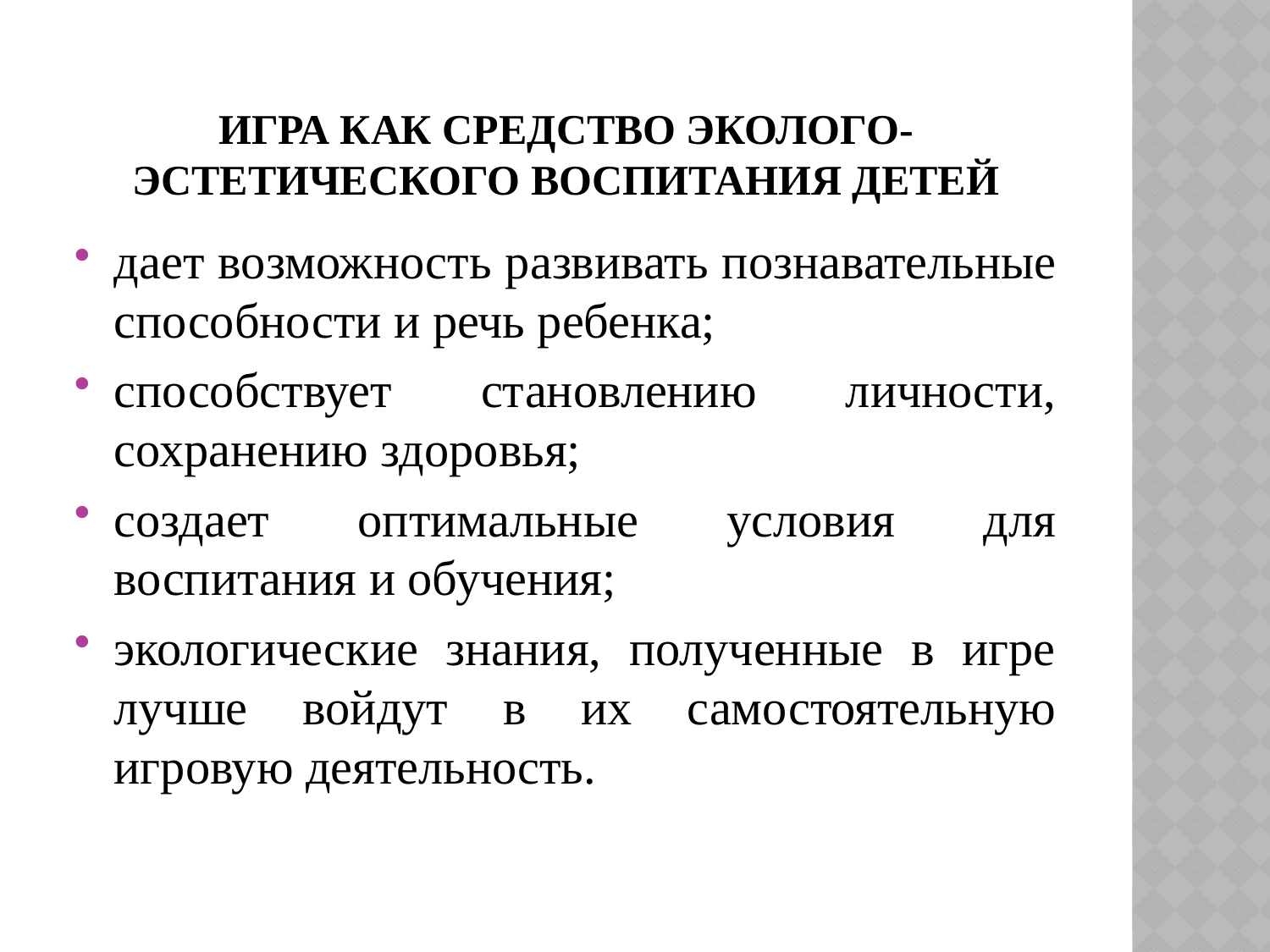

# игра как средство эколого-эстетического воспитания детей
дает возможность развивать познавательные способности и речь ребенка;
способствует становлению личности, сохранению здоровья;
создает оптимальные условия для воспитания и обучения;
экологические знания, полученные в игре лучше войдут в их самостоятельную игровую деятельность.